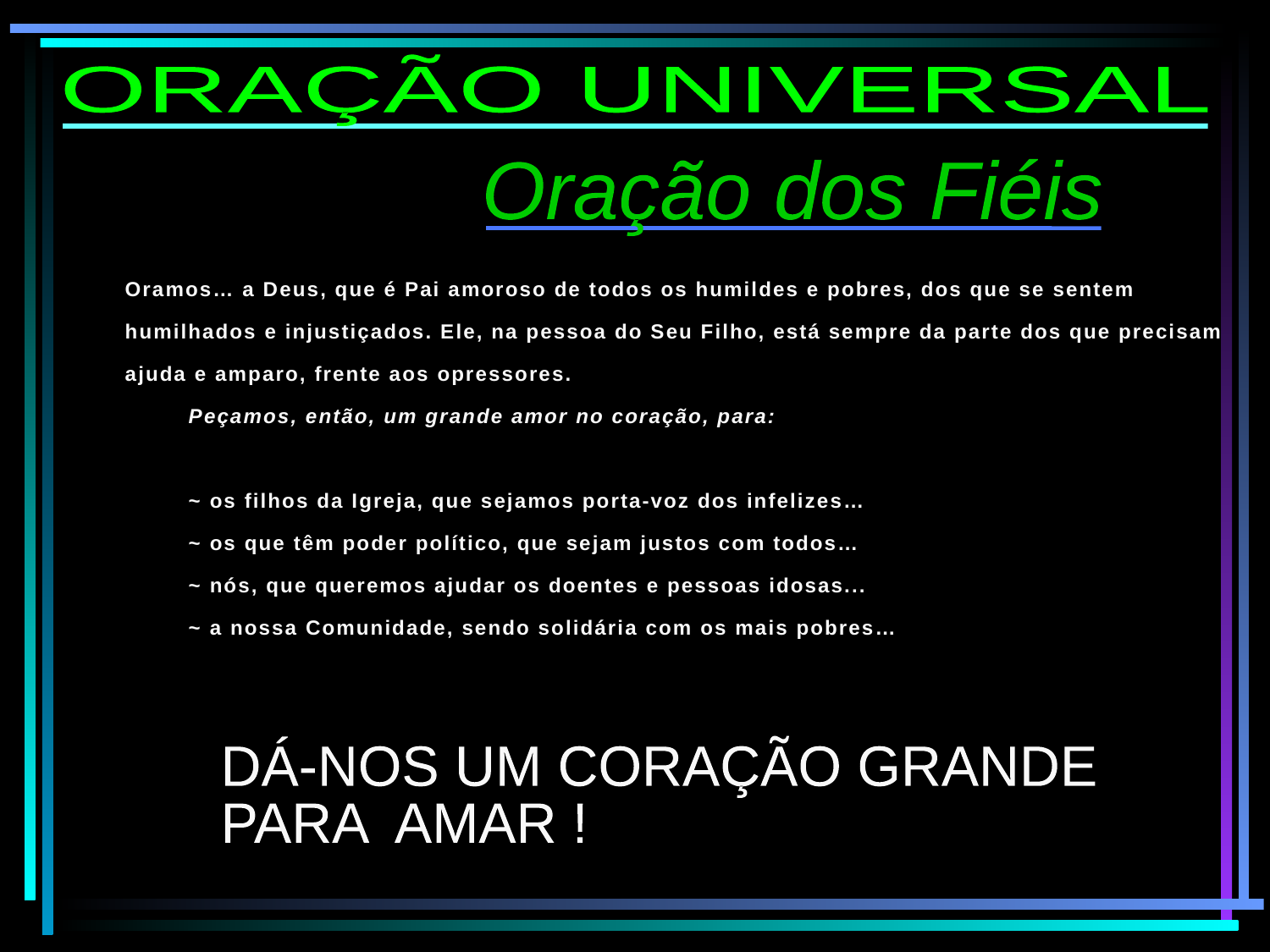

ORAÇÃO UNIVERSAL

Oração dos Fiéis

Oramos… a Deus, que é Pai amoroso de todos os humildes e pobres, dos que se sentem humilhados e injustiçados. Ele, na pessoa do Seu Filho, está sempre da parte dos que precisam ajuda e amparo, frente aos opressores.
Peçamos, então, um grande amor no coração, para:

~ os filhos da Igreja, que sejamos porta-voz dos infelizes…
~ os que têm poder político, que sejam justos com todos…
~ nós, que queremos ajudar os doentes e pessoas idosas...
~ a nossa Comunidade, sendo solidária com os mais pobres…
DÁ-NOS UM CORAÇÃO GRANDE
PARA  AMAR !